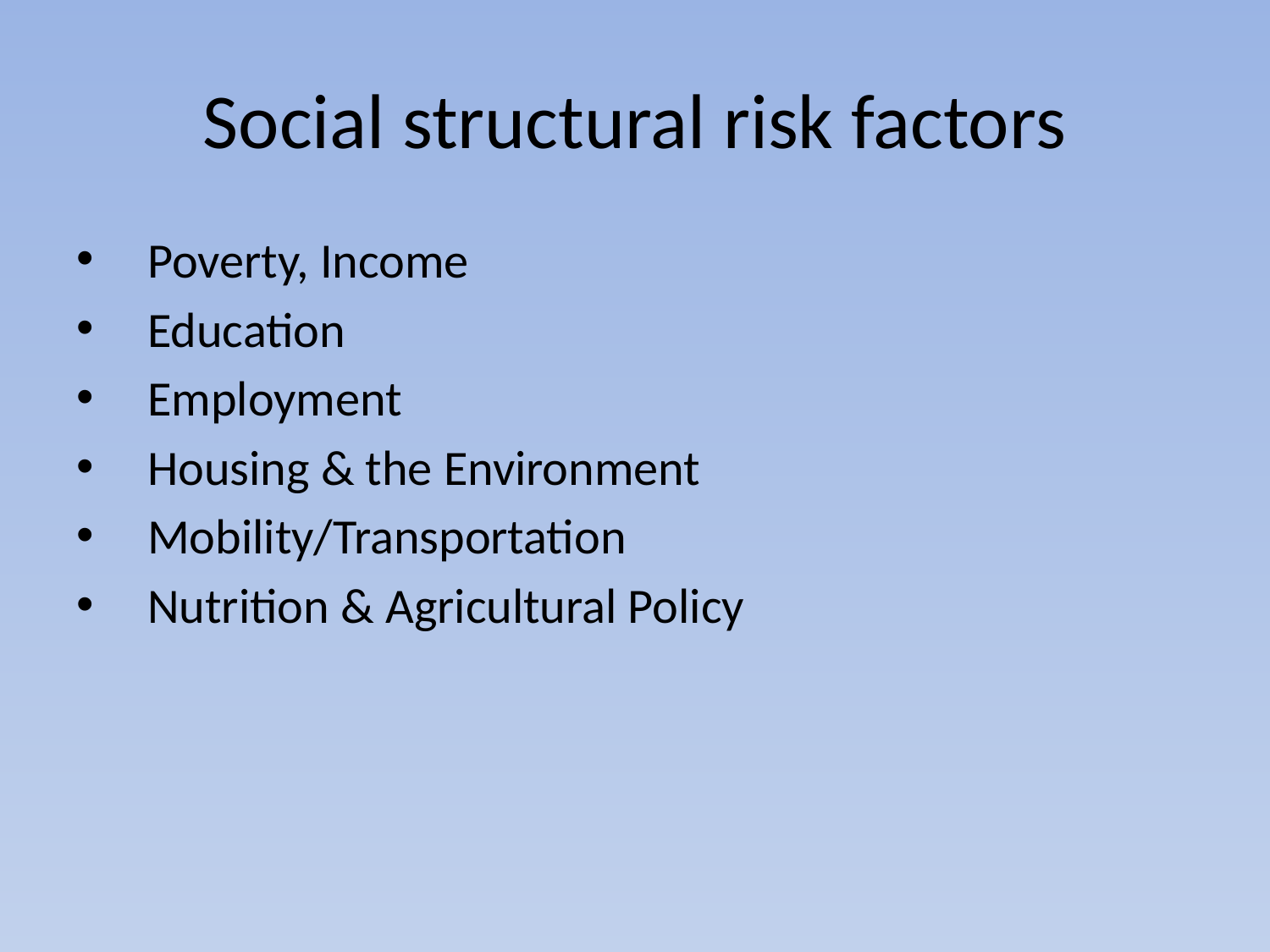

# Social structural risk factors
Poverty, Income
Education
Employment
Housing & the Environment
Mobility/Transportation
Nutrition & Agricultural Policy